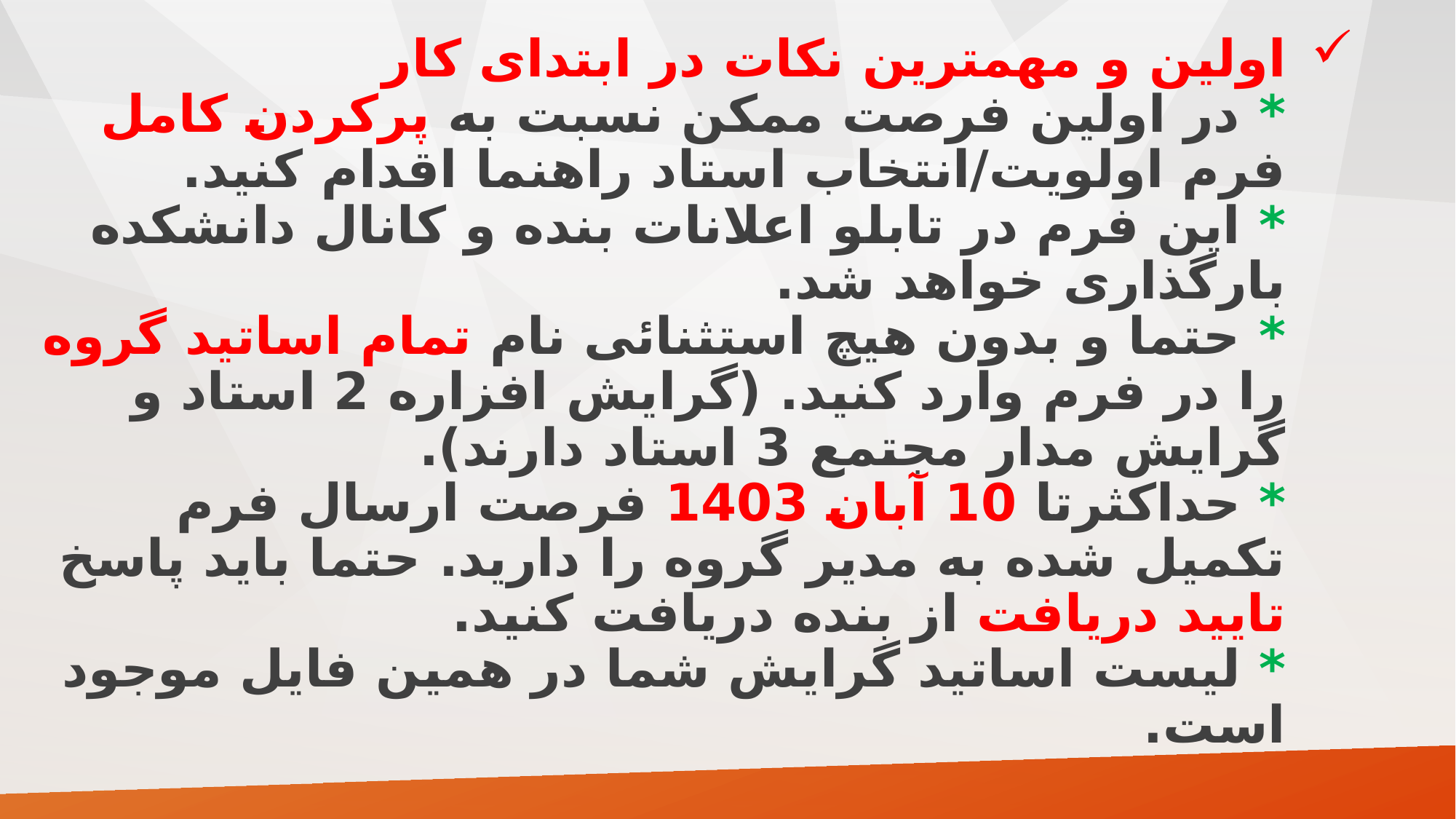

# اولین و مهمترین نکات در ابتدای کار * در اولین فرصت ممکن نسبت به پرکردن کامل فرم اولویت/انتخاب استاد راهنما اقدام کنید. * این فرم در تابلو اعلانات بنده و کانال دانشکده بارگذاری خواهد شد. * حتما و بدون هیچ استثنائی نام تمام اساتید گروه را در فرم وارد کنید. (گرایش افزاره 2 استاد و گرایش مدار مجتمع 3 استاد دارند). * حداکثرتا 10 آبان 1403 فرصت ارسال فرم تکمیل شده به مدیر گروه را دارید. حتما باید پاسخ تایید دریافت از بنده دریافت کنید. * لیست اساتید گرایش شما در همین فایل موجود است.